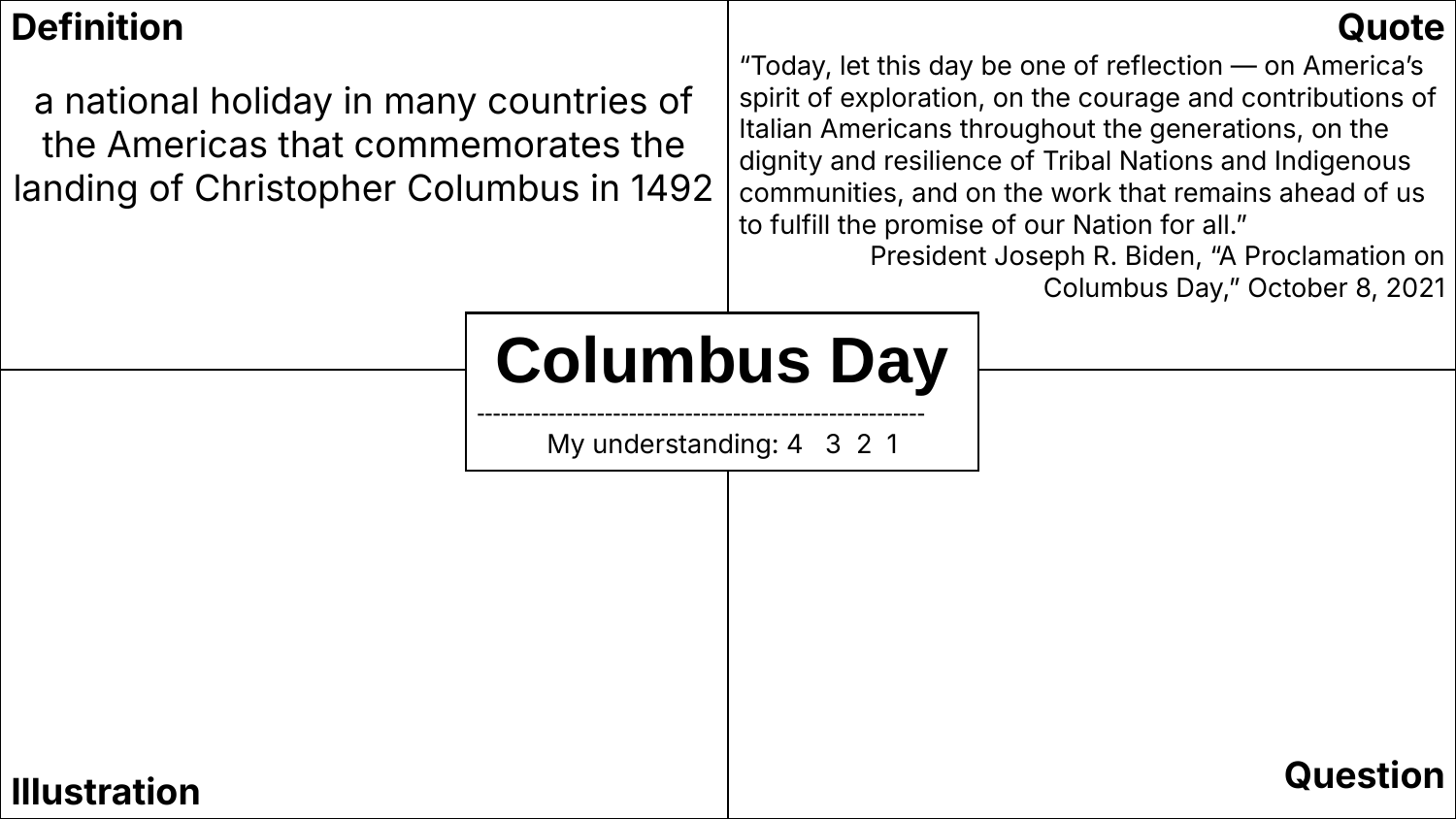

| Definition a national holiday in many countries of the Americas that commemorates the landing of Christopher Columbus in 1492 | Quote “Today, let this day be one of reflection — on America’s spirit of exploration, on the courage and contributions of Italian Americans throughout the generations, on the dignity and resilience of Tribal Nations and Indigenous communities, and on the work that remains ahead of us to fulfill the promise of our Nation for all.” President Joseph R. Biden, “A Proclamation on Columbus Day,” October 8, 2021 |
| --- | --- |
| Illustration | Question |
Columbus Day
--------------------------------------------------------
My understanding: 4   3  2  1